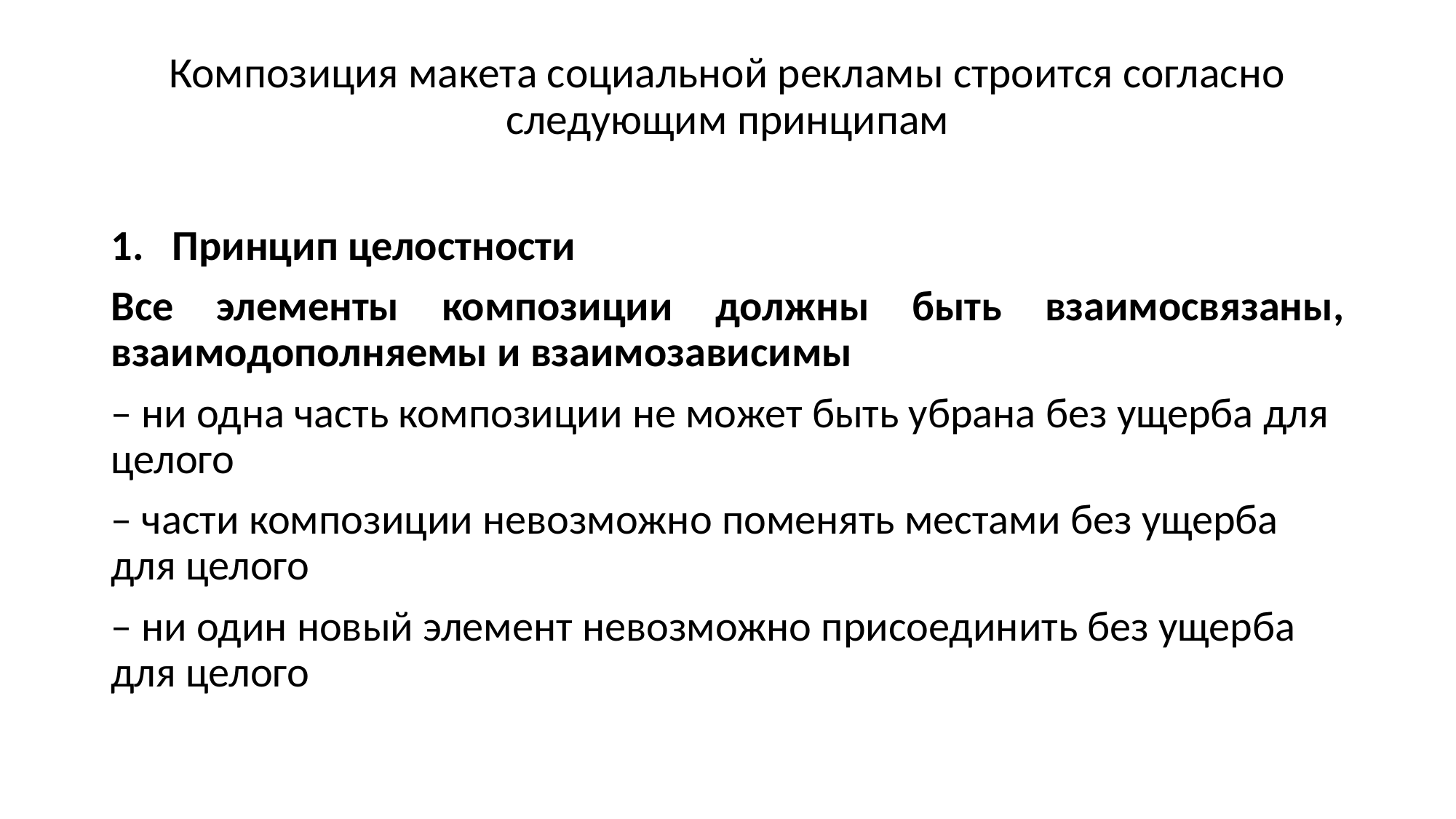

# Композиция макета социальной рекламы строится согласно следующим принципам
Принцип целостности
Все элементы композиции должны быть взаимосвязаны, взаимодополняемы и взаимозависимы
– ни одна часть композиции не может быть убрана без ущерба для целого
– части композиции невозможно поменять местами без ущерба для целого
– ни один новый элемент невозможно присоединить без ущерба для целого